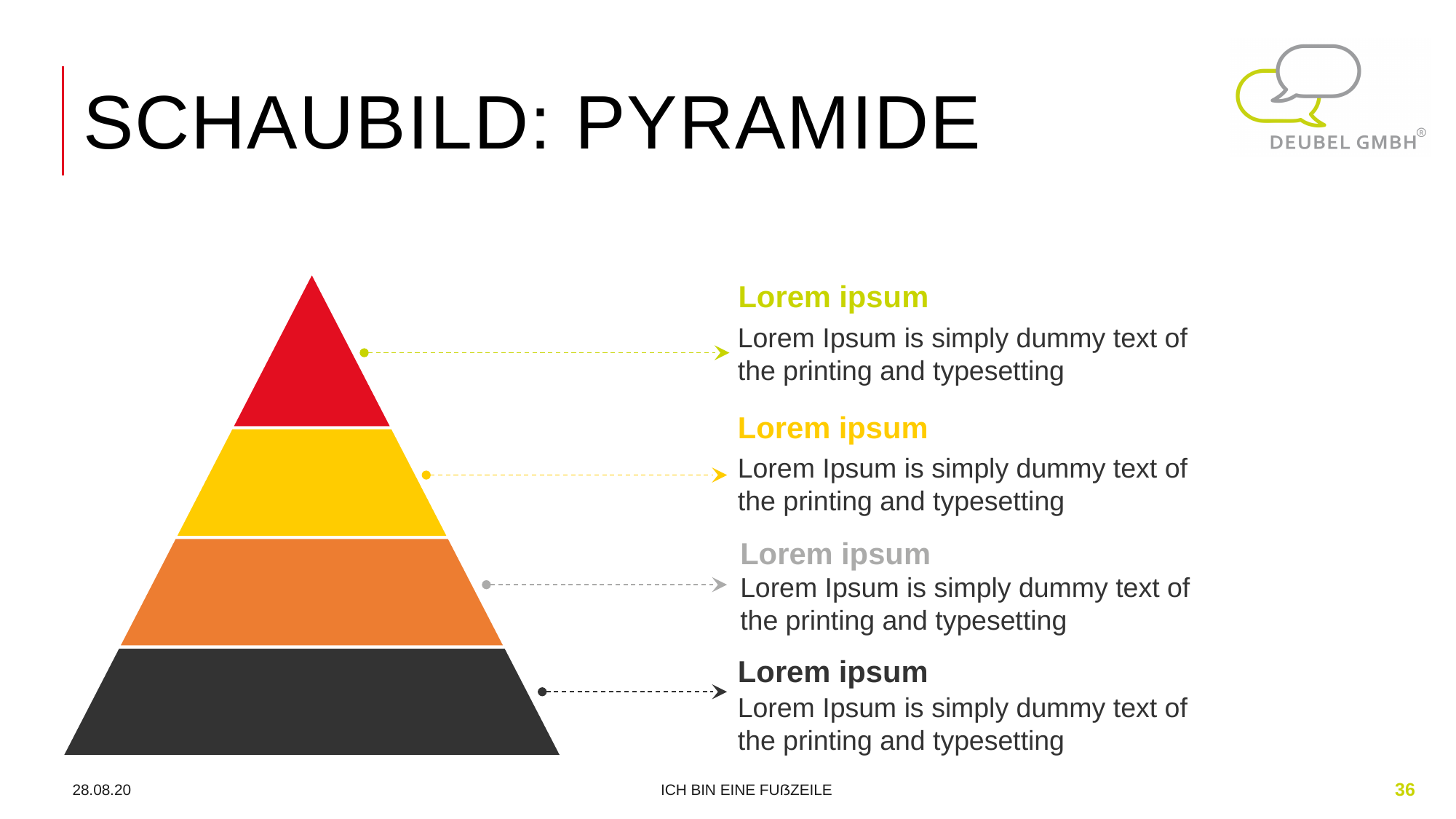

# Schaubild: Pyramide
Lorem ipsum

Lorem Ipsum is simply dummy text of the printing and typesetting
Lorem ipsum
Lorem Ipsum is simply dummy text of the printing and typesetting
Lorem ipsum
Lorem Ipsum is simply dummy text of the printing and typesetting
Lorem ipsum
Lorem Ipsum is simply dummy text of the printing and typesetting
28.08.20
Ich bin eine Fußzeile
36